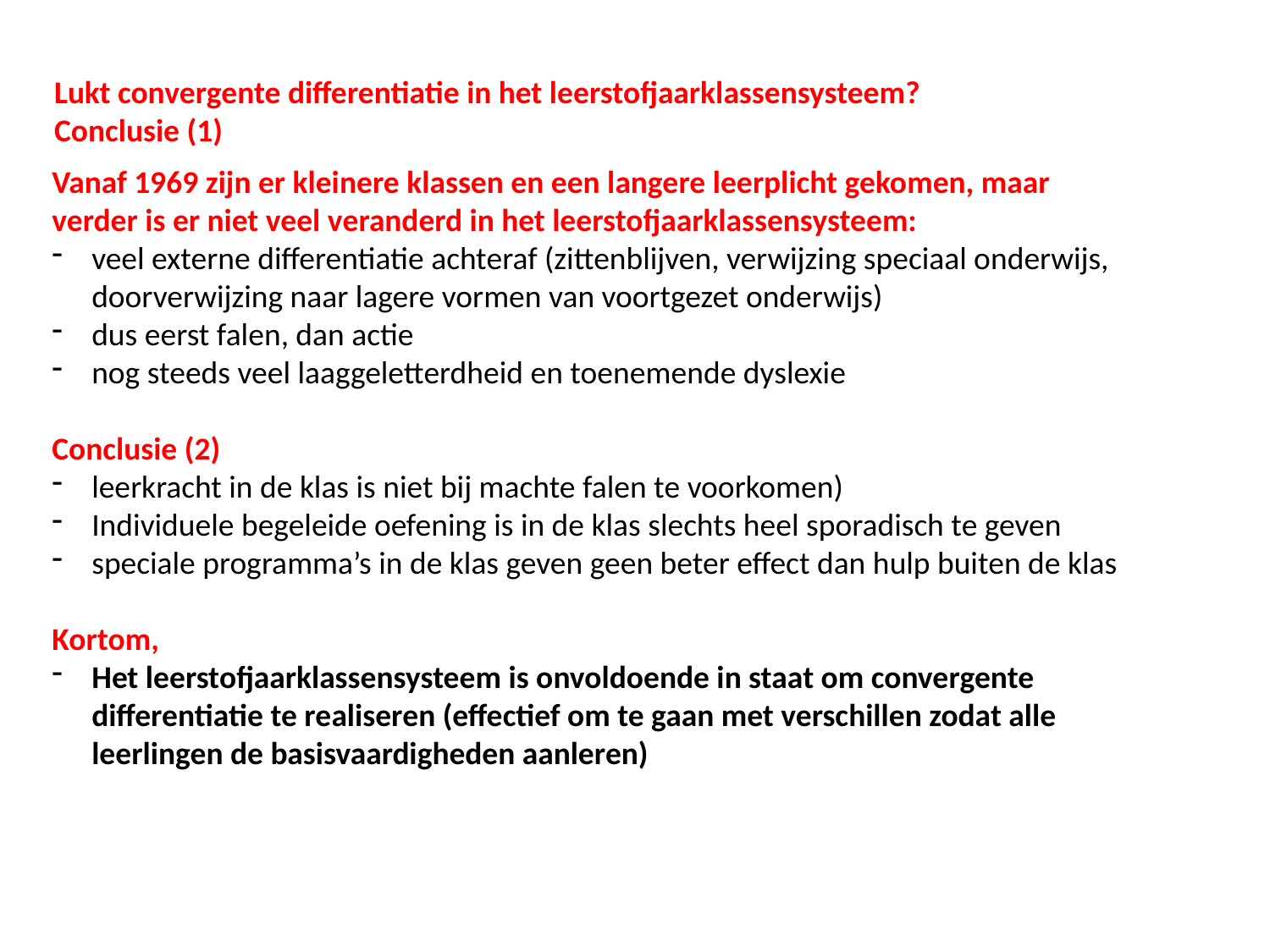

Lukt convergente differentiatie in het leerstofjaarklassensysteem?
Conclusie (1)

Vanaf 1969 zijn er kleinere klassen en een langere leerplicht gekomen, maar verder is er niet veel veranderd in het leerstofjaarklassensysteem:
veel externe differentiatie achteraf (zittenblijven, verwijzing speciaal onderwijs, doorverwijzing naar lagere vormen van voortgezet onderwijs)
dus eerst falen, dan actie
nog steeds veel laaggeletterdheid en toenemende dyslexie

Conclusie (2)
leerkracht in de klas is niet bij machte falen te voorkomen)
Individuele begeleide oefening is in de klas slechts heel sporadisch te geven
speciale programma’s in de klas geven geen beter effect dan hulp buiten de klas

Kortom,
Het leerstofjaarklassensysteem is onvoldoende in staat om convergente differentiatie te realiseren (effectief om te gaan met verschillen zodat alle leerlingen de basisvaardigheden aanleren)